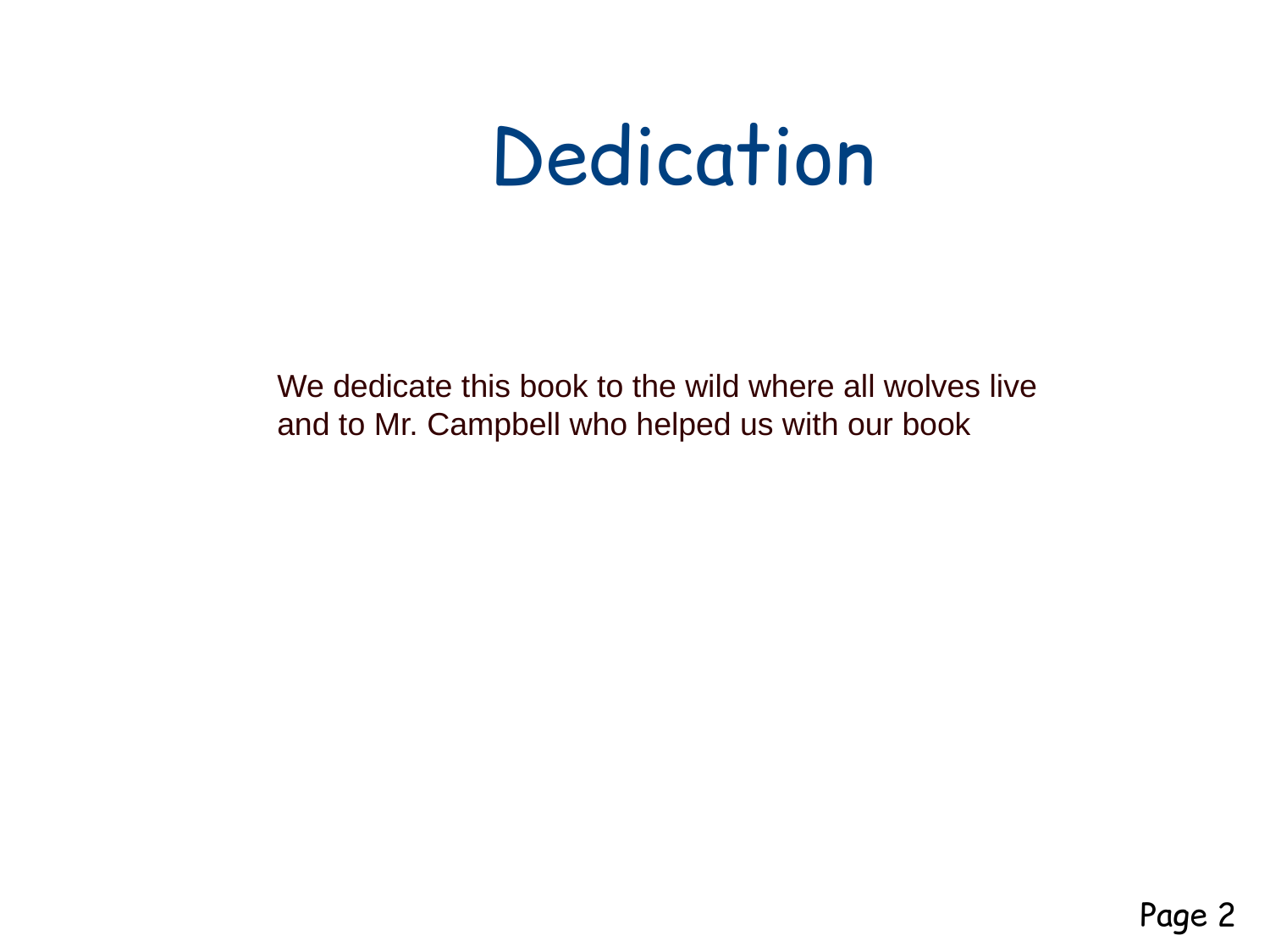

# Dedication
We dedicate this book to the wild where all wolves live and to Mr. Campbell who helped us with our book